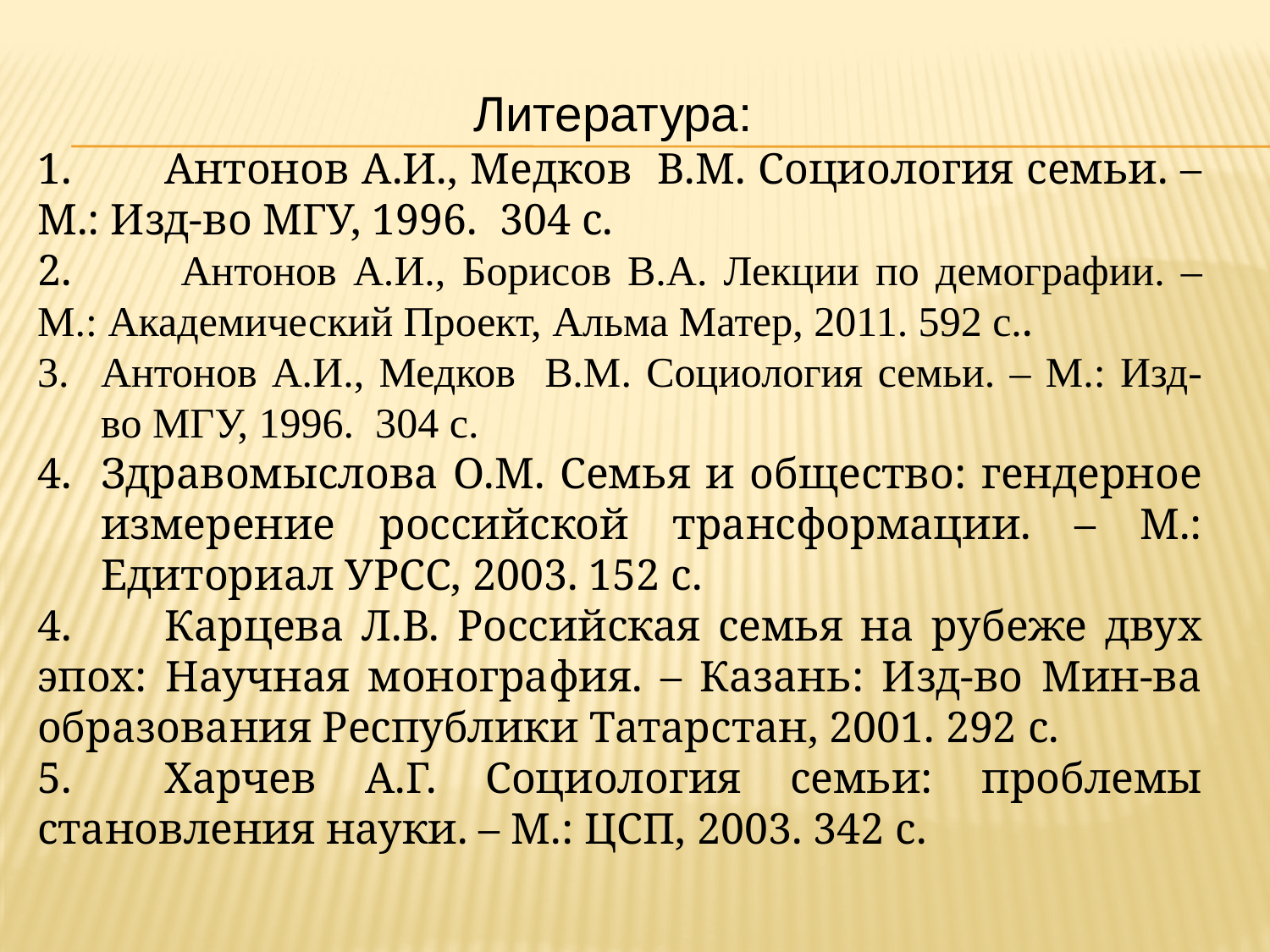

Литература:
1.	Антонов А.И., Медков  В.М. Социология семьи. – М.: Изд-во МГУ, 1996.  304 с.
2.	 Антонов А.И., Борисов В.А. Лекции по демографии. – М.: Академический Проект, Альма Матер, 2011. 592 с..
Антонов А.И., Медков  В.М. Социология семьи. – М.: Изд-во МГУ, 1996.  304 с.
Здравомыслова О.М. Семья и общество: гендерное измерение российской трансформации. – М.: Едиториал УРСС, 2003. 152 с.
4.	Карцева Л.В. Российская семья на рубеже двух эпох: Научная монография. – Казань: Изд-во Мин-ва образования Республики Татарстан, 2001. 292 с.
5.	Харчев А.Г. Социология семьи: проблемы становления науки. – М.: ЦСП, 2003. 342 с.